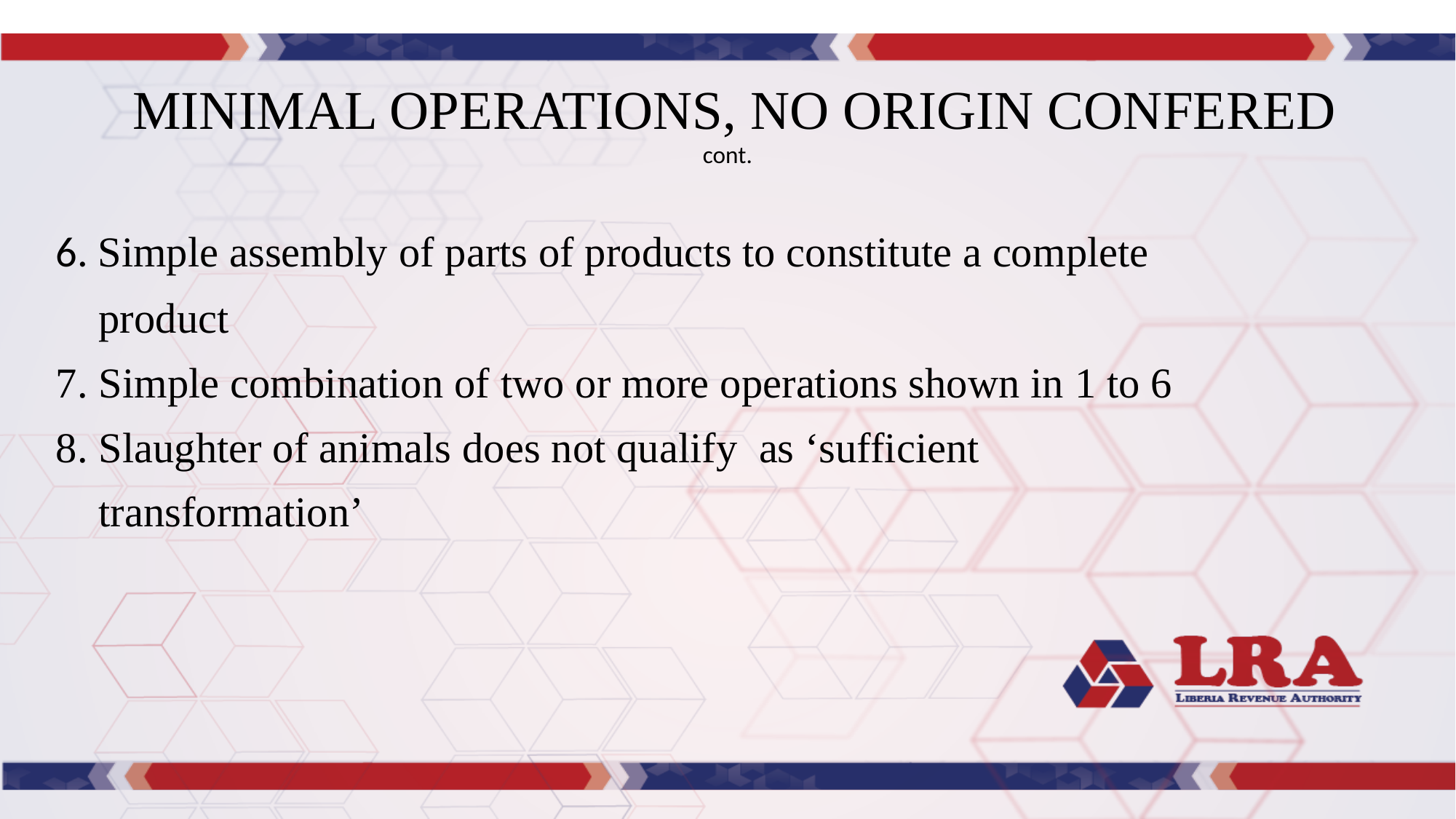

# MINIMAL OPERATIONS, NO ORIGIN CONFERED cont.
 6. Simple assembly of parts of products to constitute a complete
     product
 7. Simple combination of two or more operations shown in 1 to 6
 8. Slaughter of animals does not qualify  as ‘sufficient
     transformation’